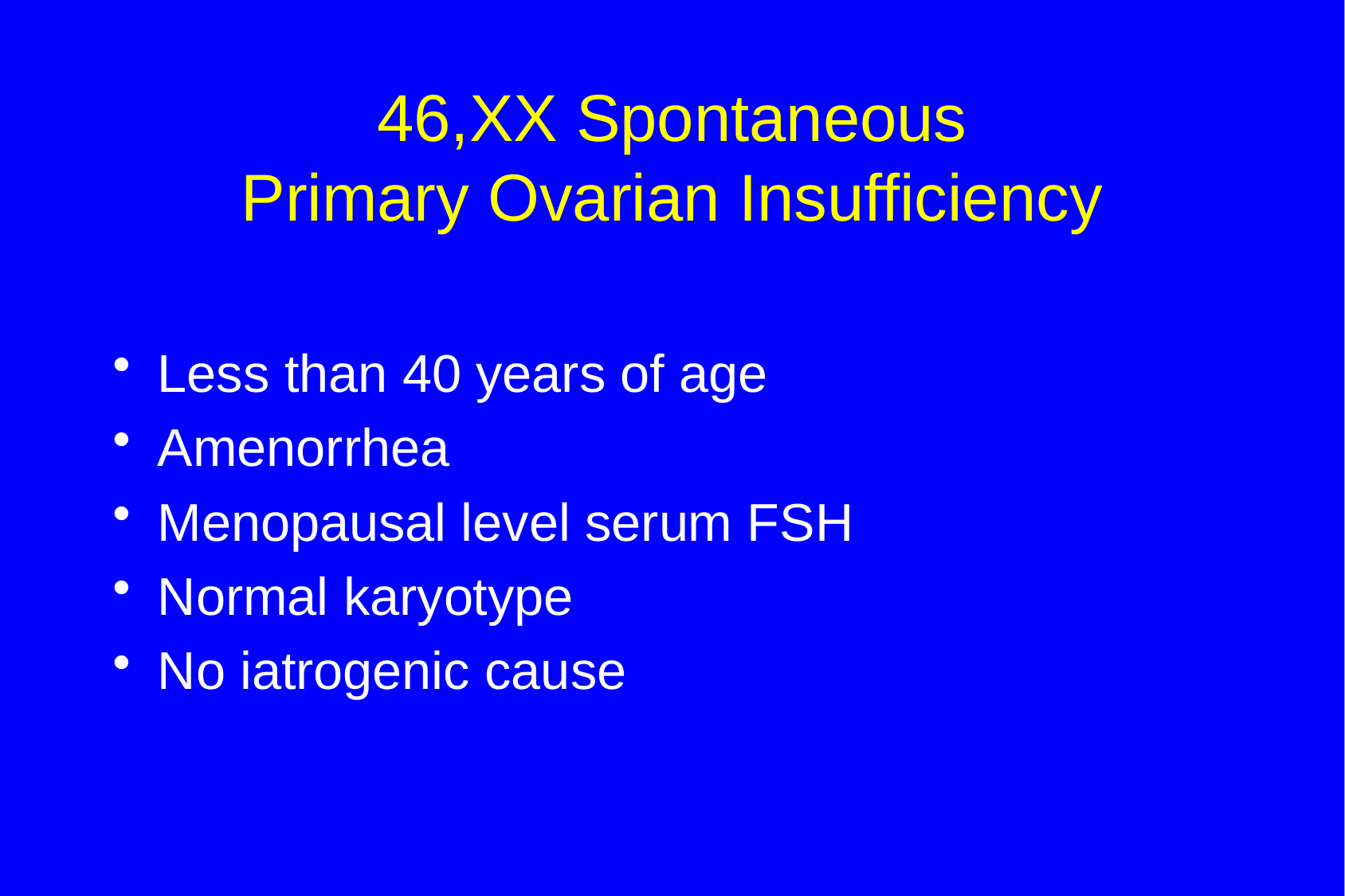

# 46,XX Spontaneous Primary Ovarian Insufficiency

Less than 40 years of age
Amenorrhea
Menopausal level serum FSH
Normal karyotype
No iatrogenic cause